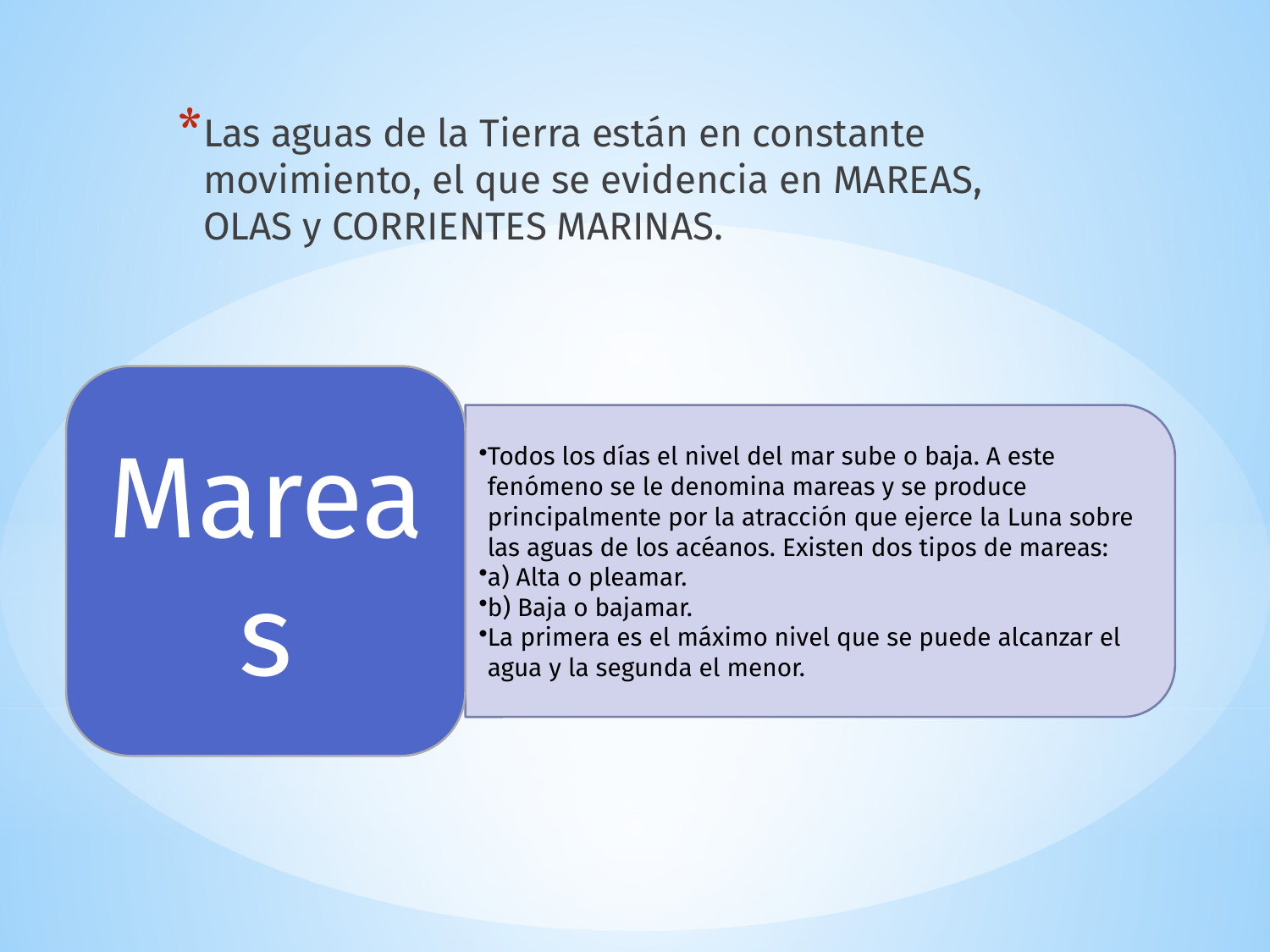

Las aguas de la Tierra están en constante movimiento, el que se evidencia en MAREAS, OLAS y CORRIENTES MARINAS.

Mareas
Todos los días el nivel del mar sube o baja. A este fenómeno se le denomina mareas y se produce principalmente por la atracción que ejerce la Luna sobre las aguas de los acéanos. Existen dos tipos de mareas:
a) Alta o pleamar.
b) Baja o bajamar.
La primera es el máximo nivel que se puede alcanzar el agua y la segunda el menor.